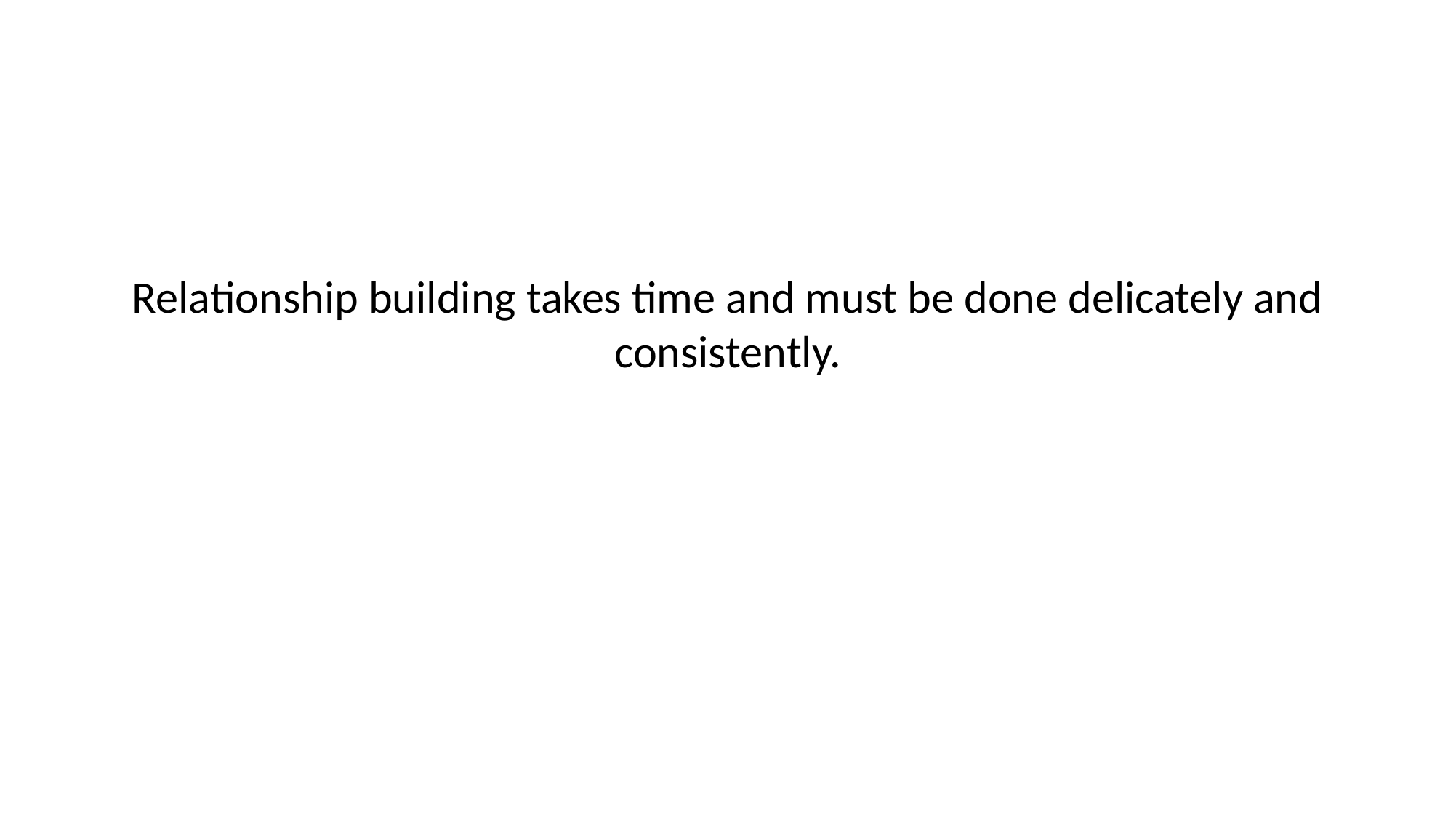

# Relationship building takes time and must be done delicately and consistently.